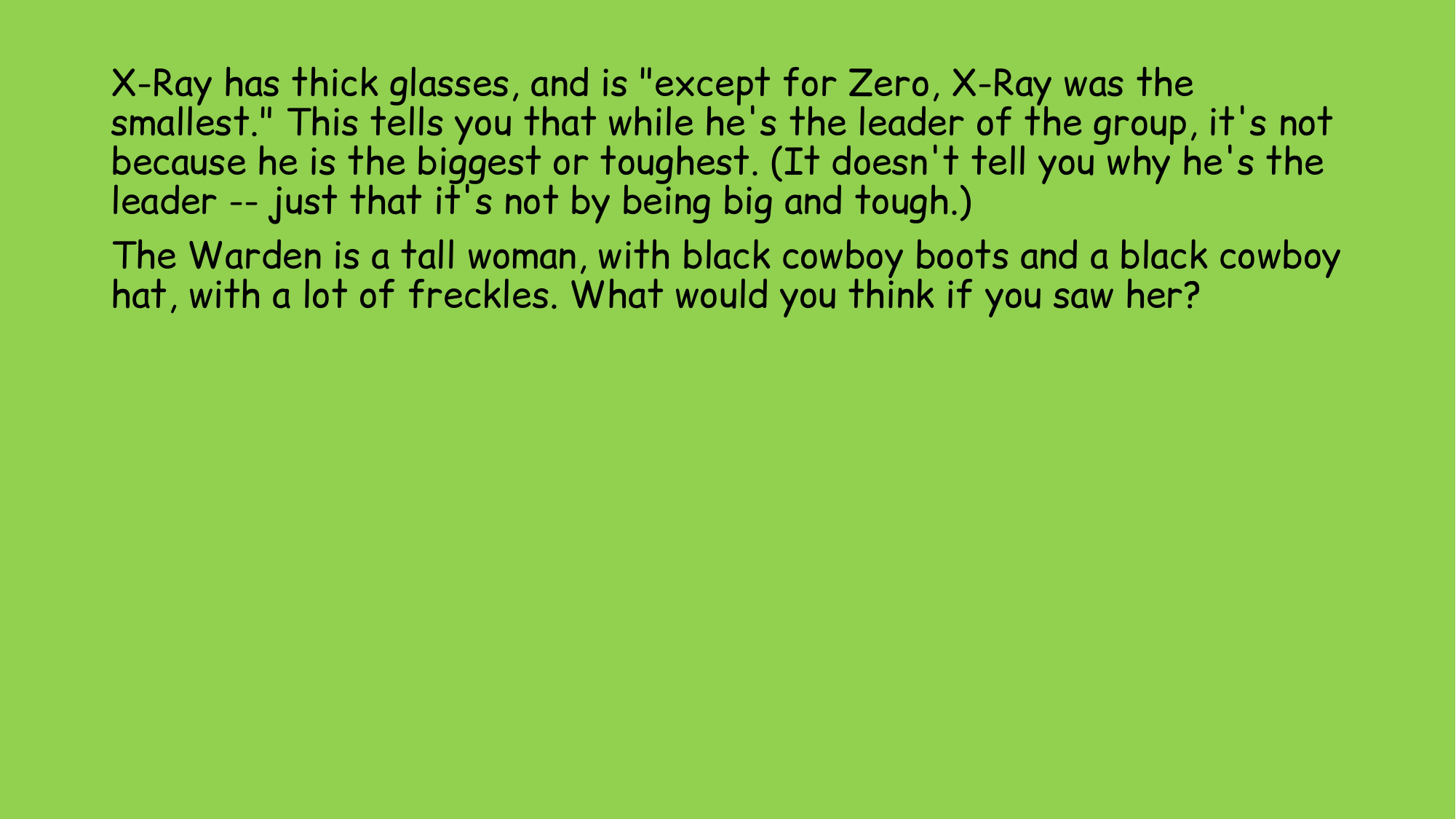

X-Ray has thick glasses, and is "except for Zero, X-Ray was the smallest." This tells you that while he's the leader of the group, it's not because he is the biggest or toughest. (It doesn't tell you why he's the leader -- just that it's not by being big and tough.)
The Warden is a tall woman, with black cowboy boots and a black cowboy hat, with a lot of freckles. What would you think if you saw her?